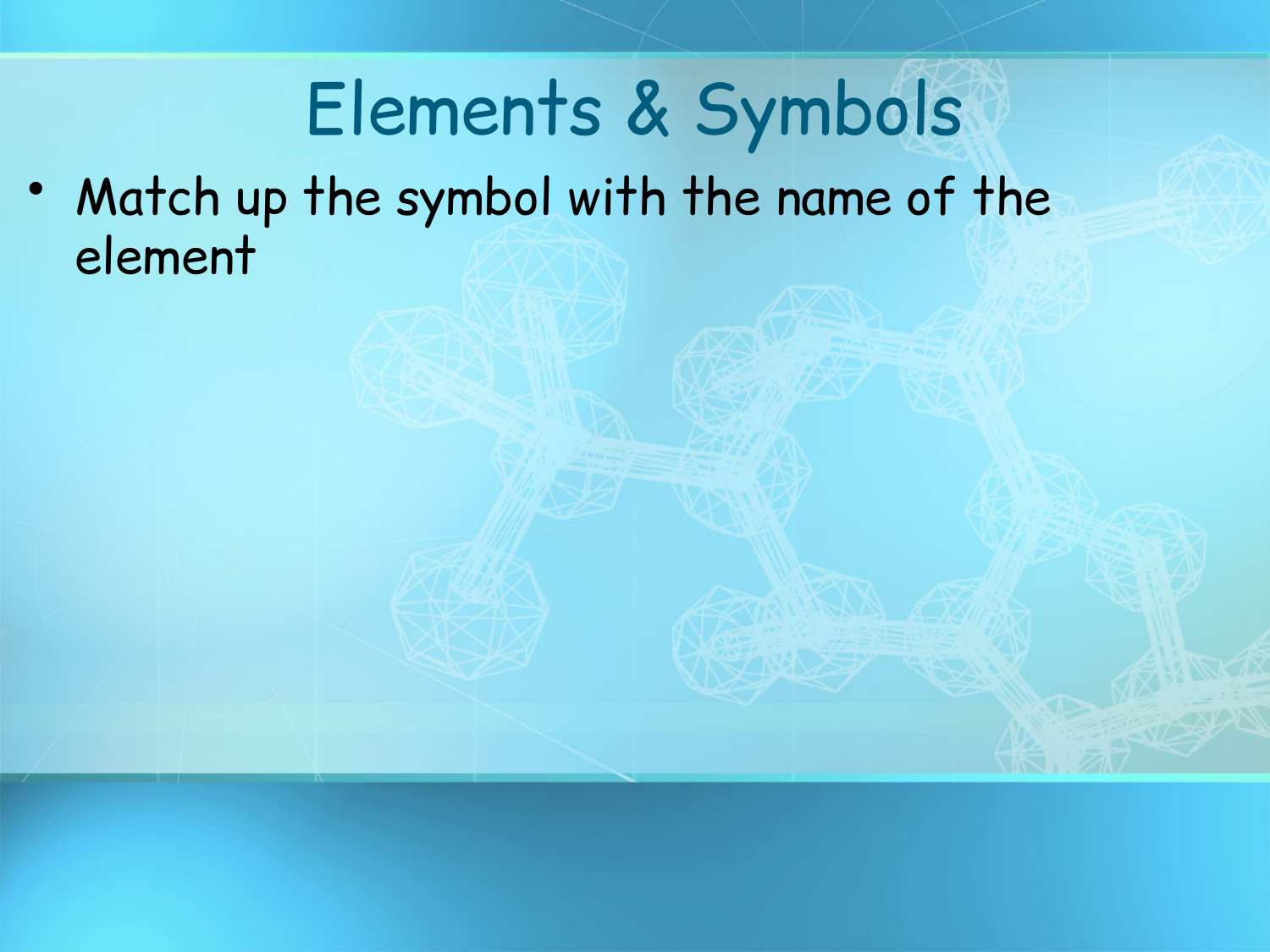

# Elements & Symbols
Match up the symbol with the name of the element